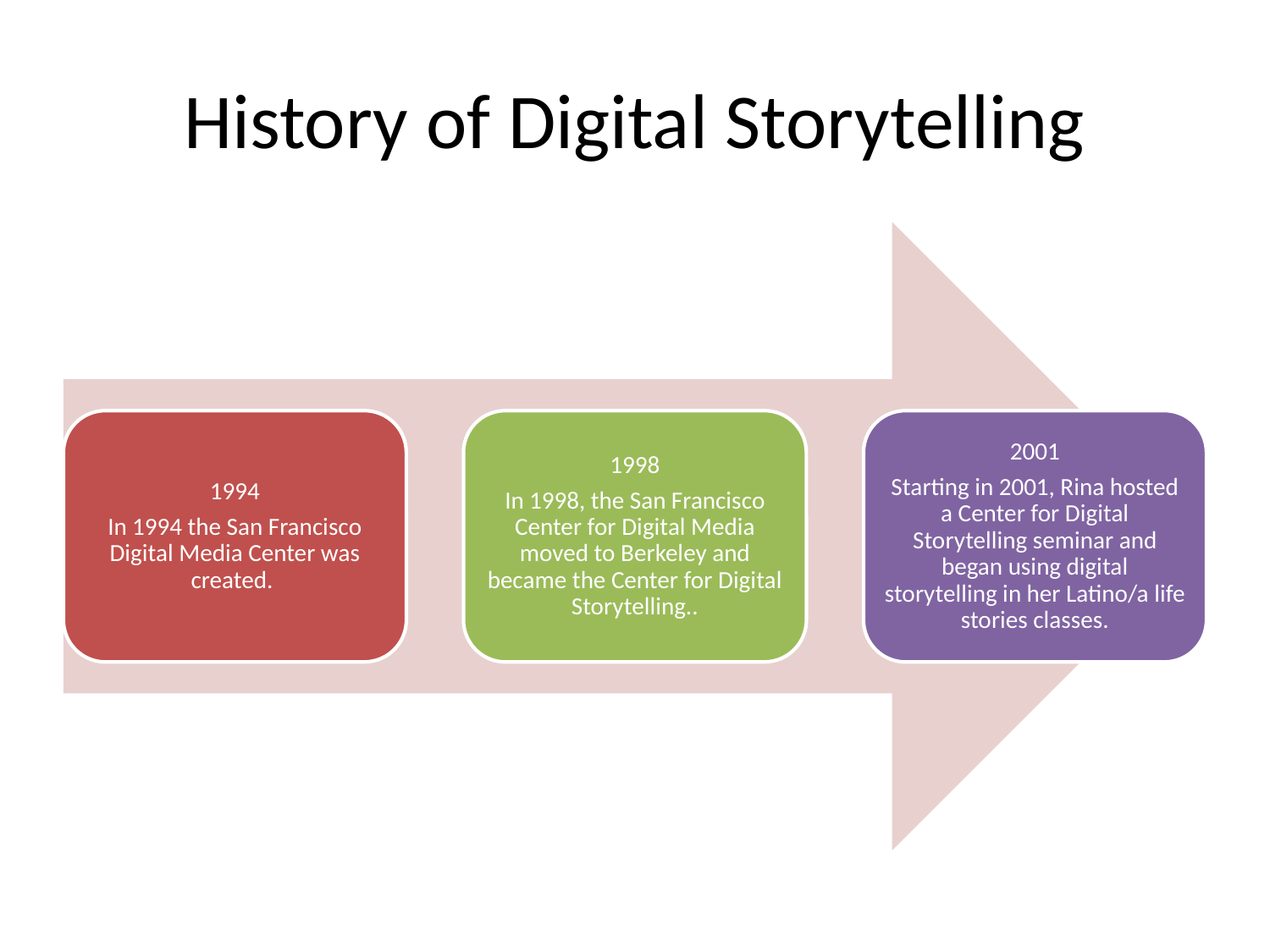

# History of Digital Storytelling
1994
In 1994 the San Francisco Digital Media Center was created.
1998
In 1998, the San Francisco Center for Digital Media moved to Berkeley and became the Center for Digital Storytelling..
2001
Starting in 2001, Rina hosted a Center for Digital Storytelling seminar and began using digital storytelling in her Latino/a life stories classes.